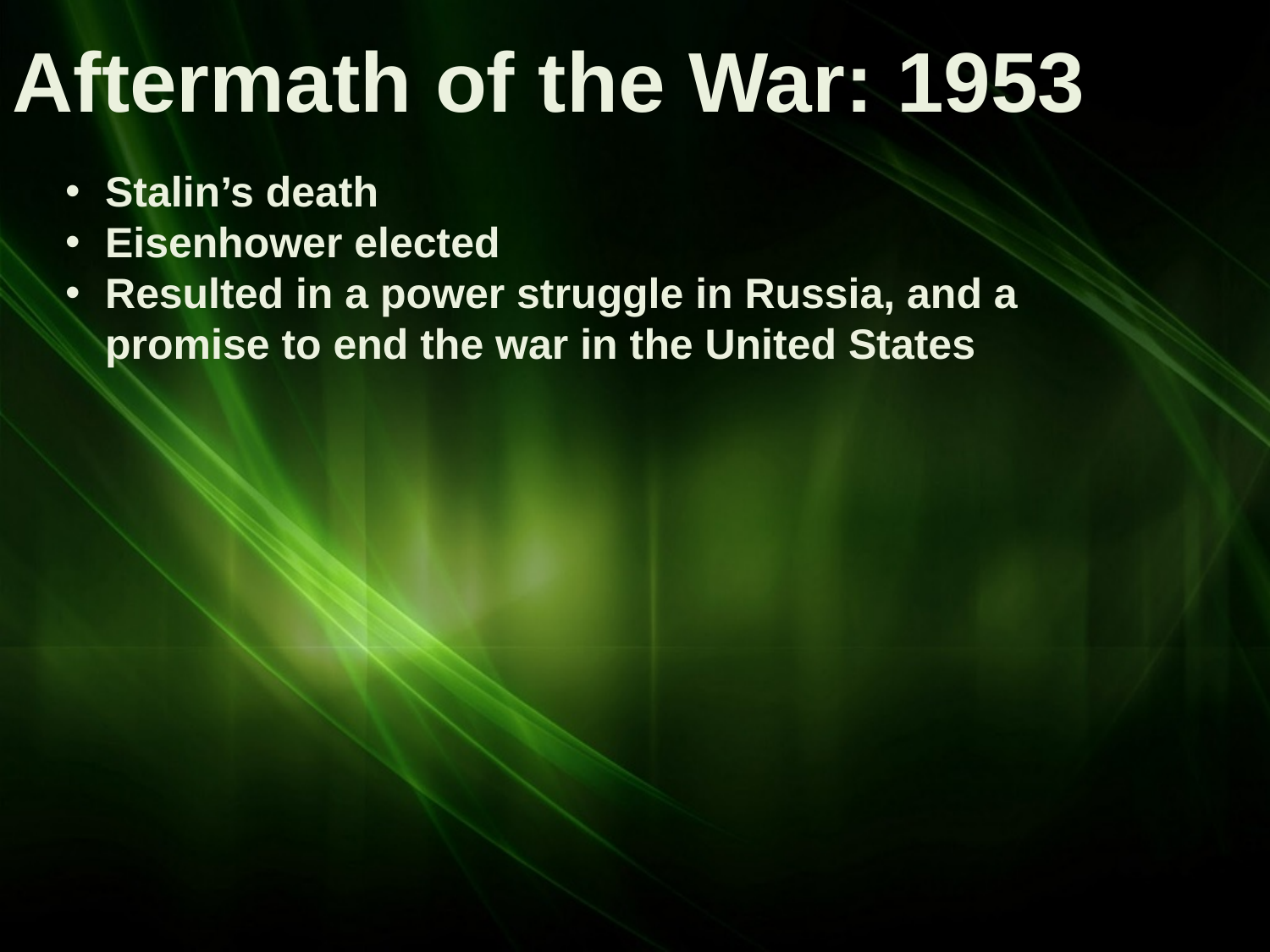

Aftermath of the War: 1953
Stalin’s death
Eisenhower elected
Resulted in a power struggle in Russia, and a promise to end the war in the United States